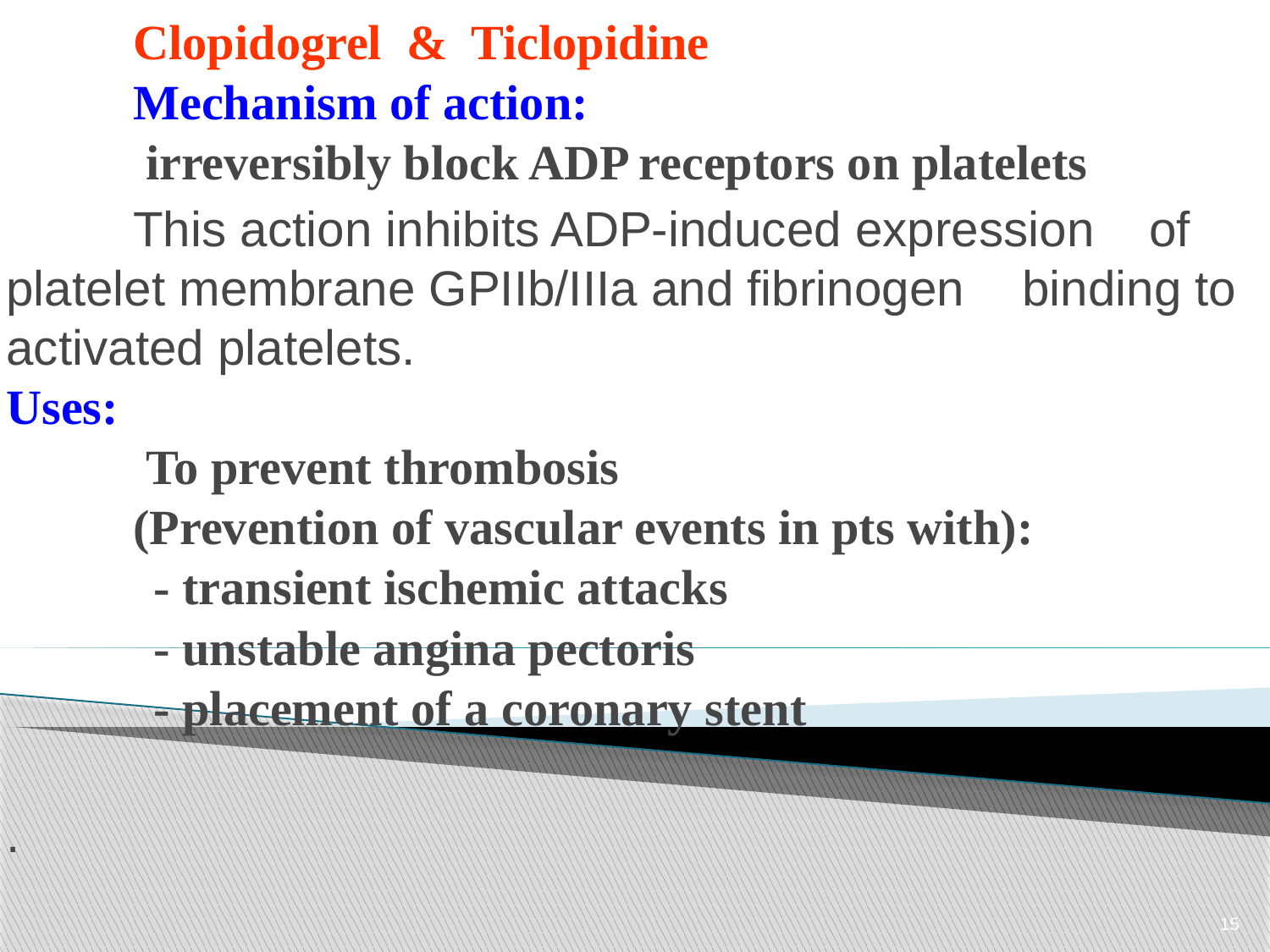

Clopidogrel  &  Ticlopidine
 	Mechanism of action:
  	 irreversibly block ADP receptors on platelets
	This action inhibits ADP-induced expression 	of platelet membrane GPIIb/IIIa and fibrinogen 	binding to activated platelets.
Uses:
   	 To prevent thrombosis
      	(Prevention of vascular events in pts with):
            - transient ischemic attacks
            - unstable angina pectoris
            - placement of a coronary stent

.

15